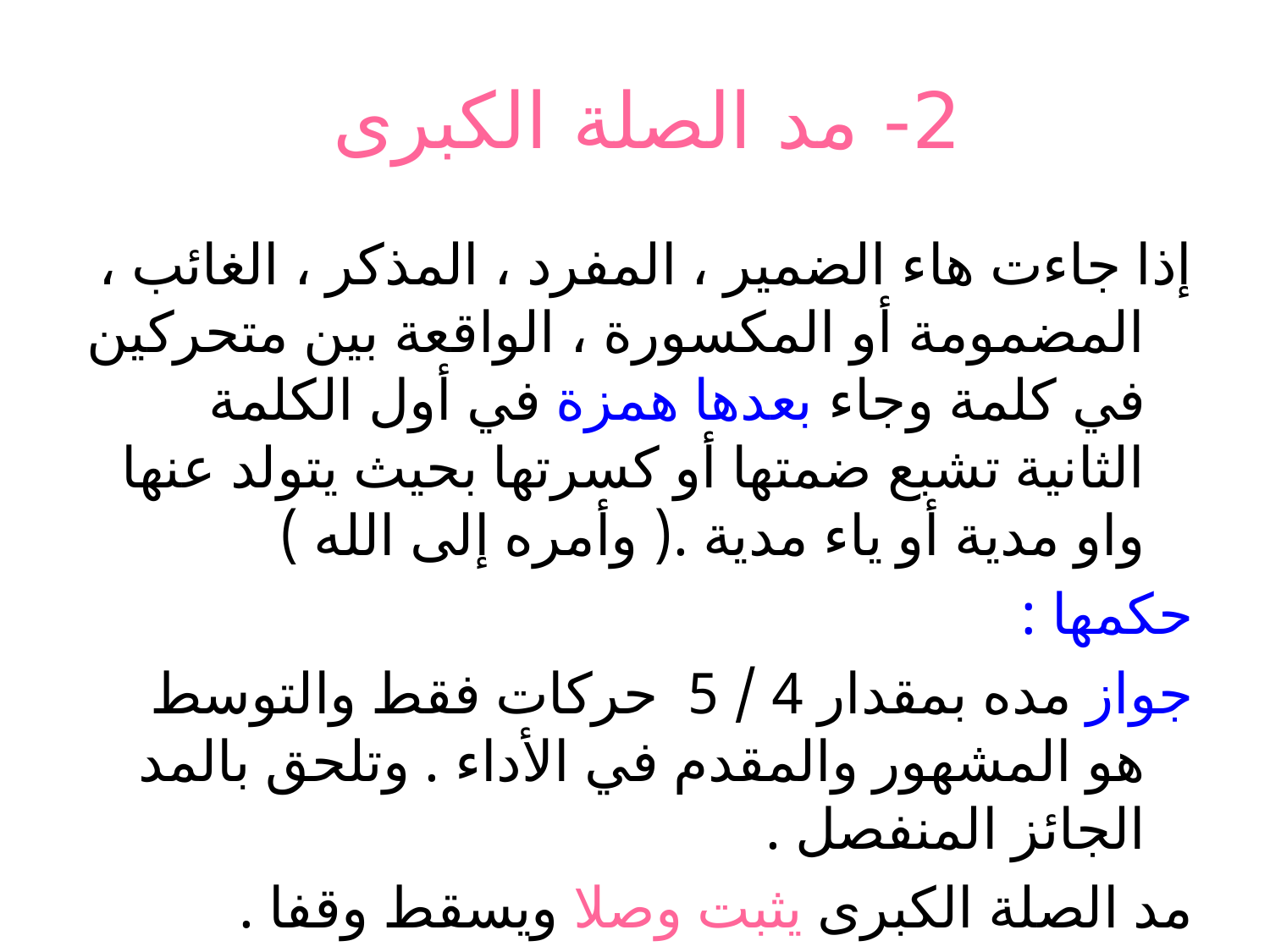

# 2- مد الصلة الكبرى
إذا جاءت هاء الضمير ، المفرد ، المذكر ، الغائب ، المضمومة أو المكسورة ، الواقعة بين متحركين في كلمة وجاء بعدها همزة في أول الكلمة الثانية تشبع ضمتها أو كسرتها بحيث يتولد عنها واو مدية أو ياء مدية .( وأمره إلى الله )
حكمها :
جواز مده بمقدار 4 / 5  حركات فقط والتوسط هو المشهور والمقدم في الأداء . وتلحق بالمد الجائز المنفصل .
مد الصلة الكبرى يثبت وصلا ويسقط وقفا .